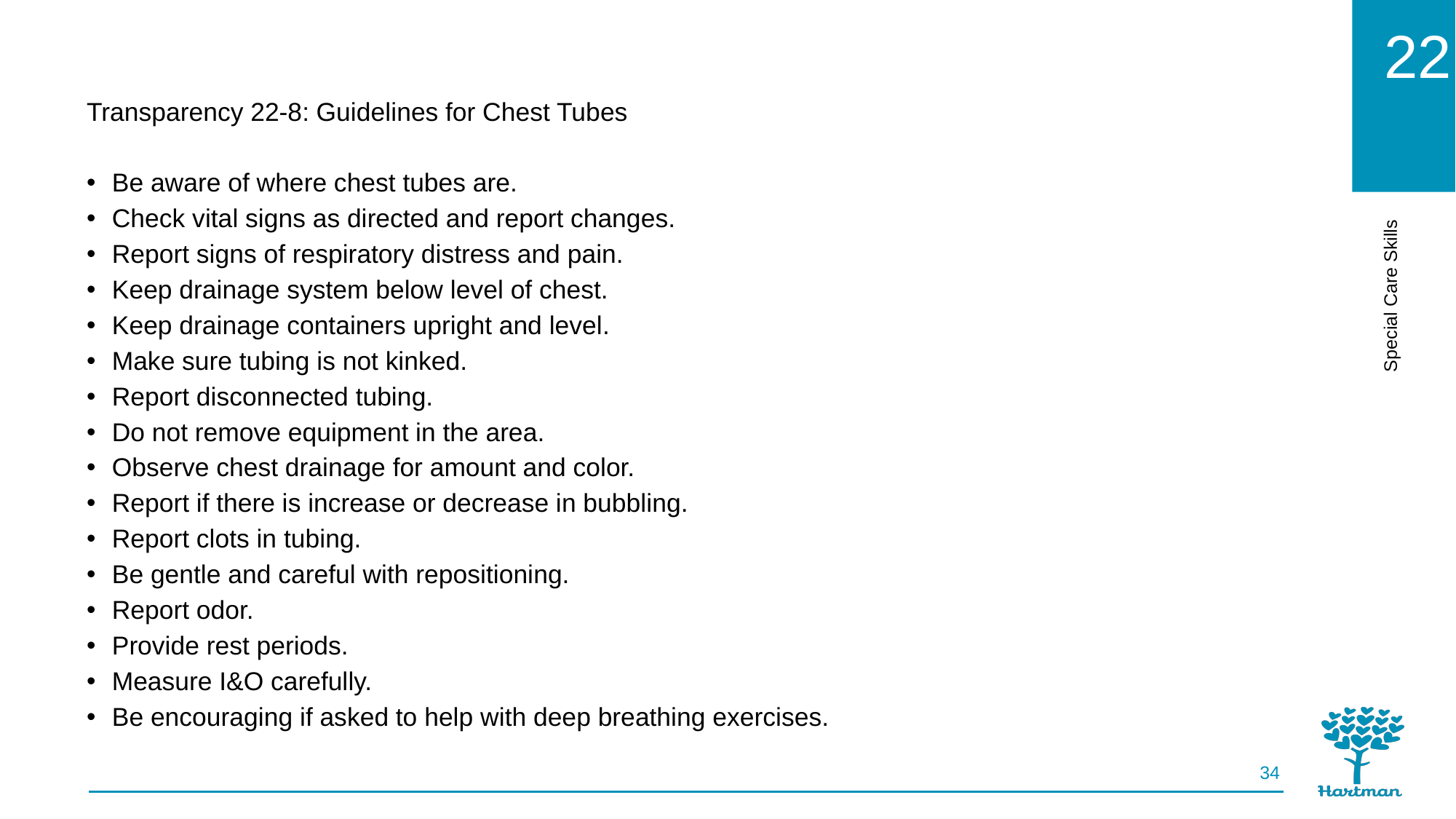

Transparency 22-8: Guidelines for Chest Tubes

Be aware of where chest tubes are.
Check vital signs as directed and report changes.
Report signs of respiratory distress and pain.
Keep drainage system below level of chest.
Keep drainage containers upright and level.
Make sure tubing is not kinked.
Report disconnected tubing.
Do not remove equipment in the area.
Observe chest drainage for amount and color.
Report if there is increase or decrease in bubbling.
Report clots in tubing.
Be gentle and careful with repositioning.
Report odor.
Provide rest periods.
Measure I&O carefully.
Be encouraging if asked to help with deep breathing exercises.

34